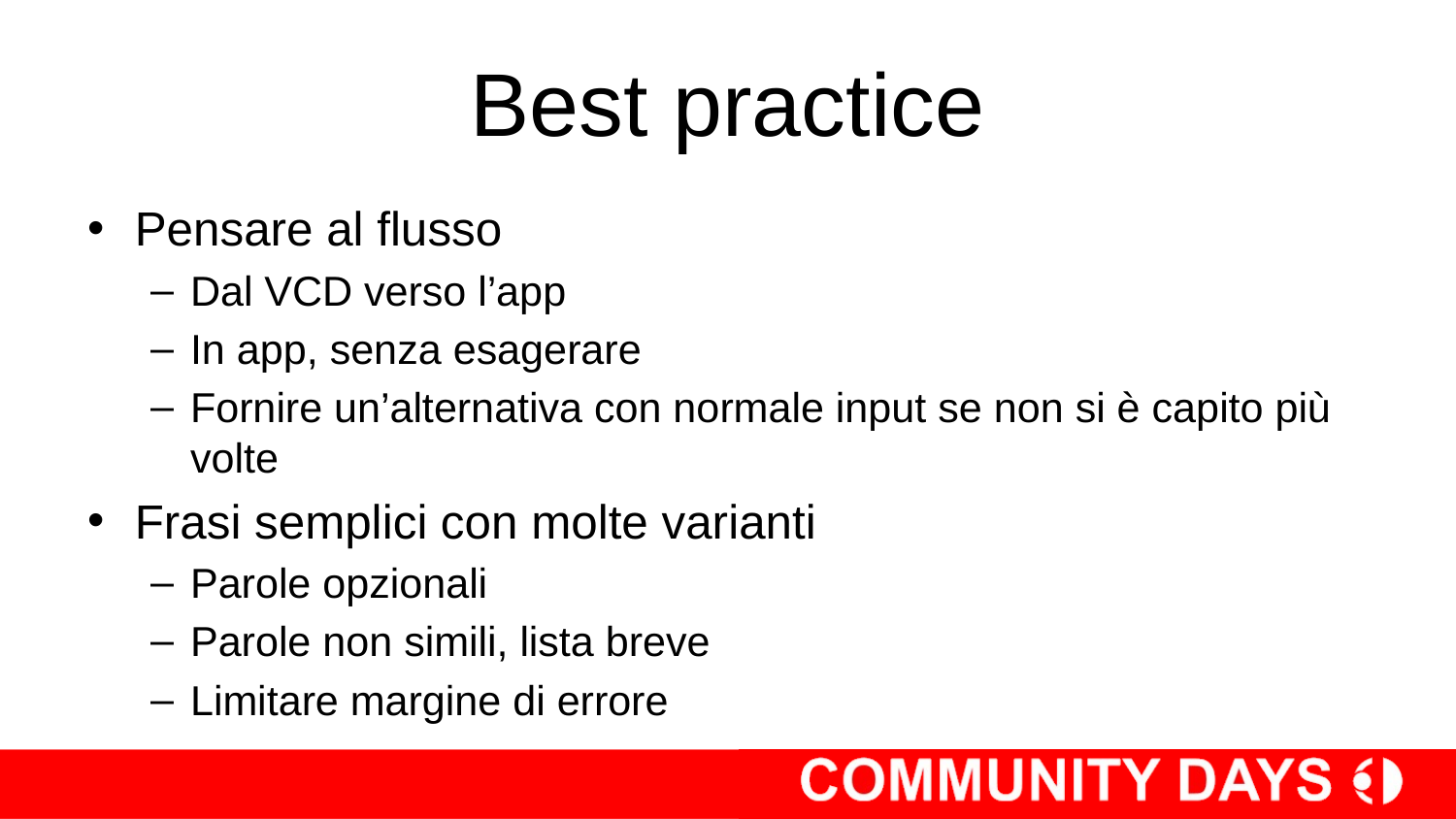

# Best practice
Pensare al flusso
Dal VCD verso l’app
In app, senza esagerare
Fornire un’alternativa con normale input se non si è capito più volte
Frasi semplici con molte varianti
Parole opzionali
Parole non simili, lista breve
Limitare margine di errore